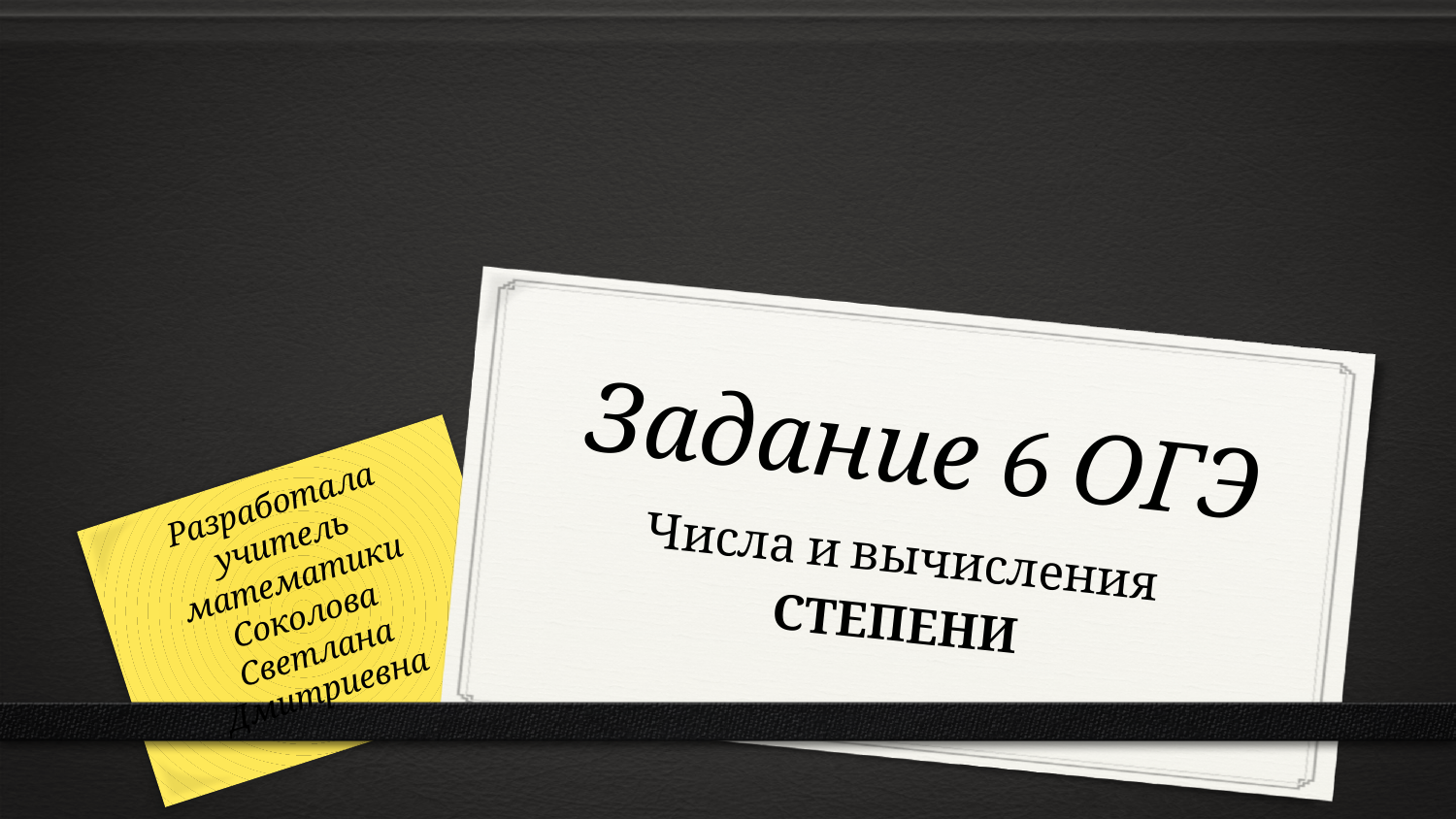

# Задание 6 ОГЭ
Разработала учитель математики Соколова Светлана Дмитриевна
Числа и вычисления
СТЕПЕНИ